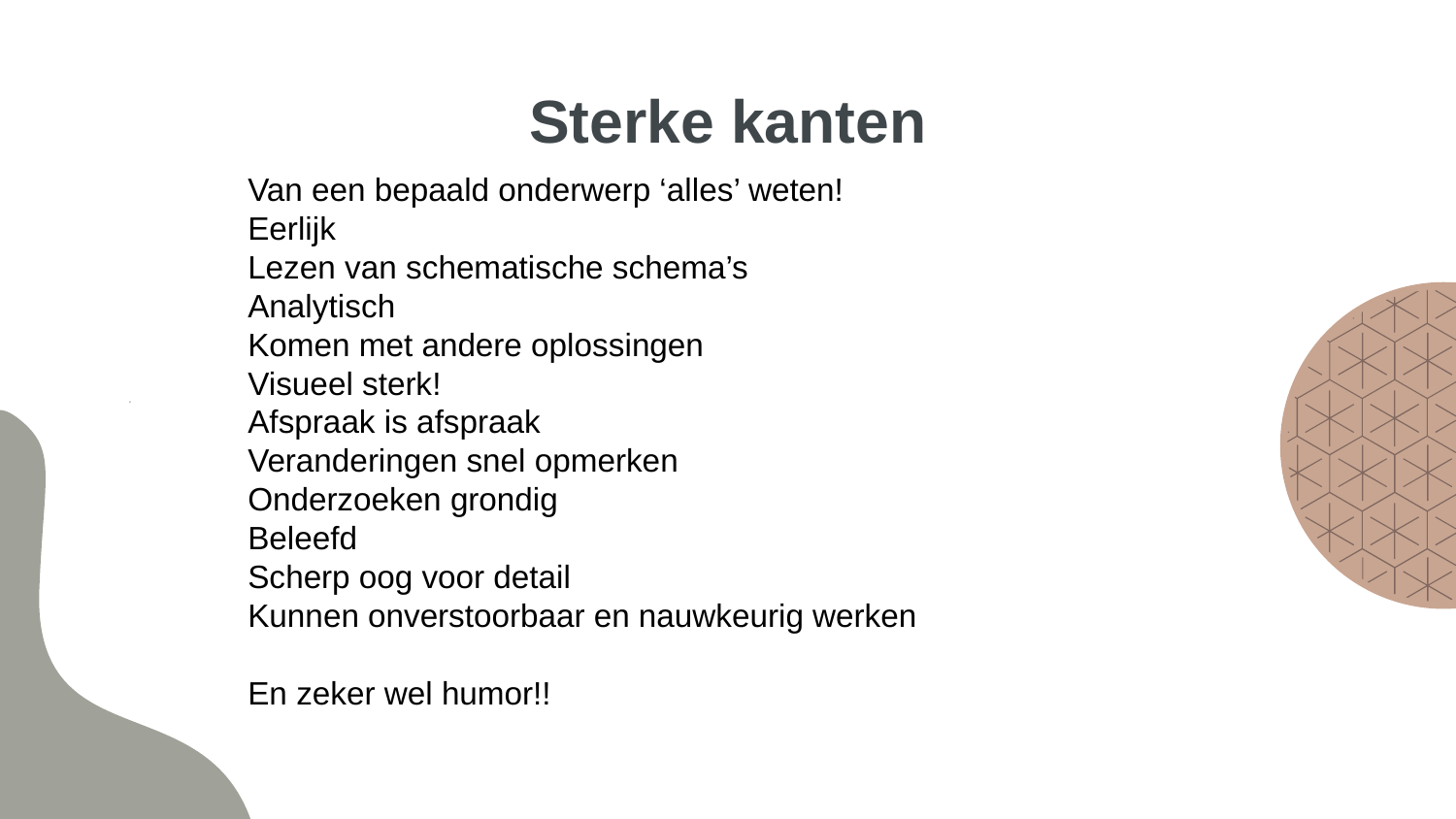

# Sterke kanten
Van een bepaald onderwerp ‘alles’ weten!
Eerlijk
Lezen van schematische schema’s
Analytisch
Komen met andere oplossingen
Visueel sterk!
Afspraak is afspraak
Veranderingen snel opmerken
Onderzoeken grondig
Beleefd
Scherp oog voor detail
Kunnen onverstoorbaar en nauwkeurig werken
En zeker wel humor!!